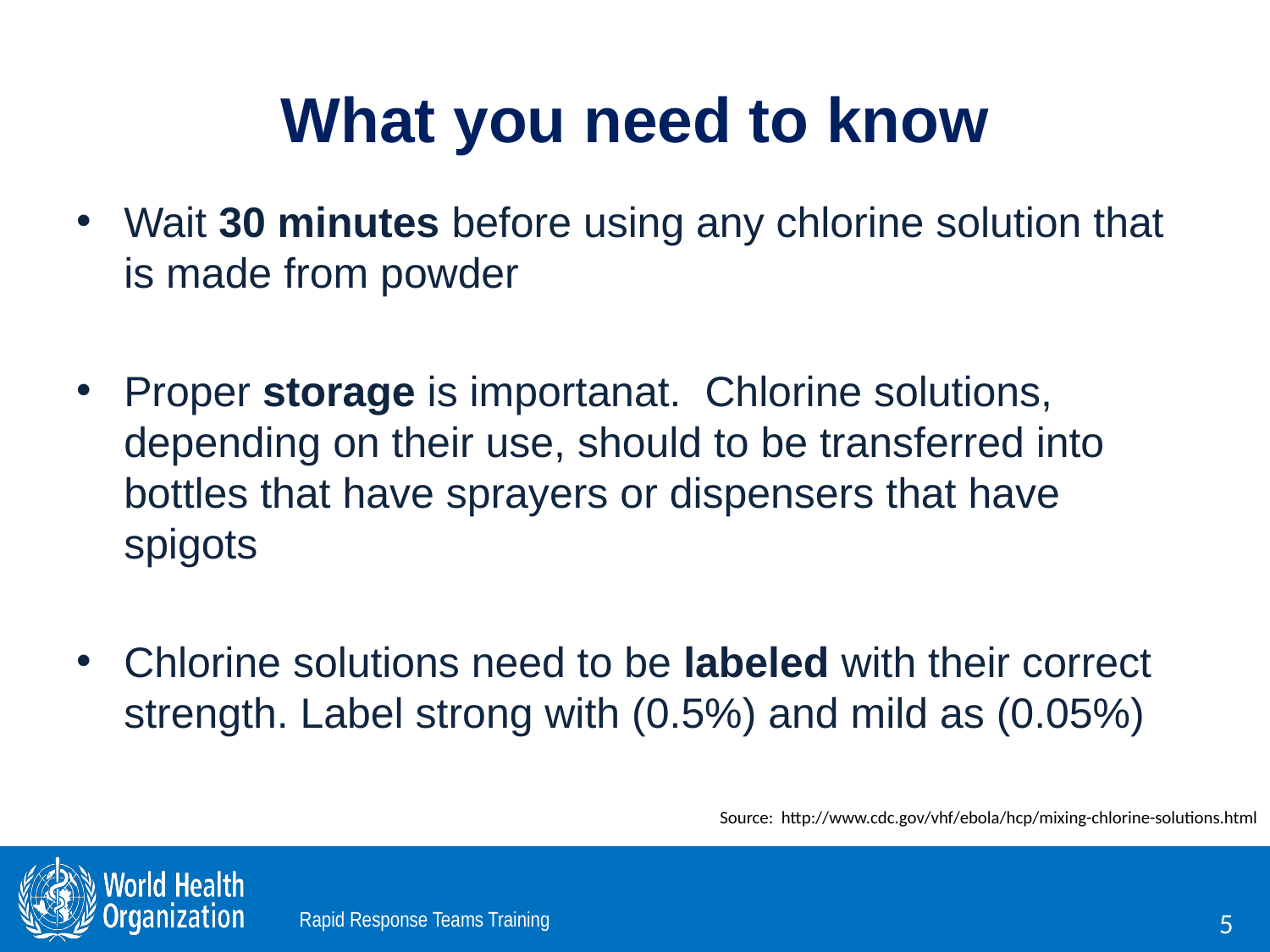

# What you need to know
Wait 30 minutes before using any chlorine solution that is made from powder

Proper storage is importanat.  Chlorine solutions, depending on their use, should to be transferred into bottles that have sprayers or dispensers that have spigots

Chlorine solutions need to be labeled with their correct strength. Label strong with (0.5%) and mild as (0.05%)
Source:  http://www.cdc.gov/vhf/ebola/hcp/mixing-chlorine-solutions.html